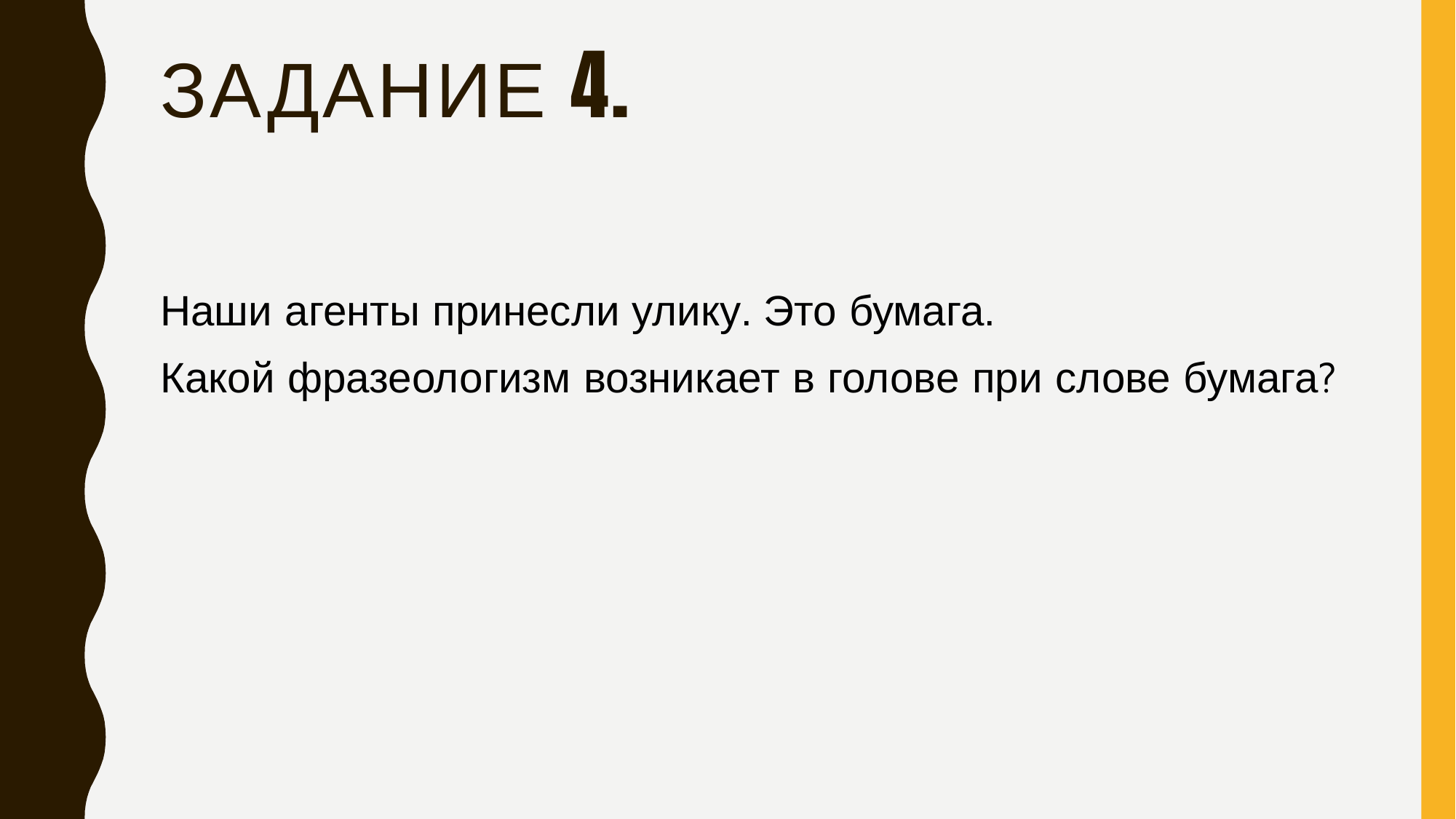

# Задание 4.
Наши агенты принесли улику. Это бумага.
Какой фразеологизм возникает в голове при слове бумага?